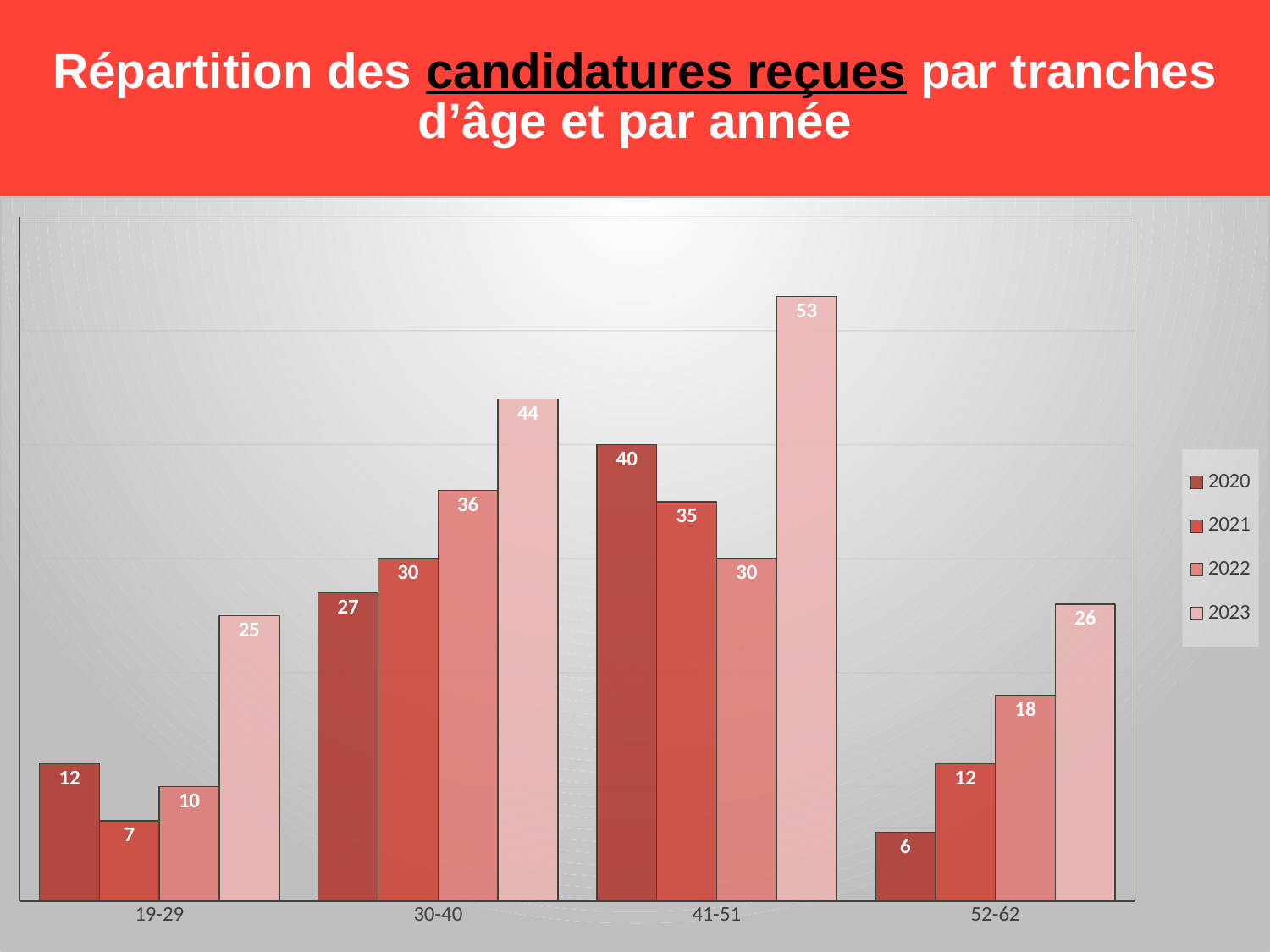

# Répartition des candidatures reçues par tranches d’âge et par année

### Chart

| Category | 2020 | 2021 | 2022 | 2023 |
|---|---|---|---|---|
| 19-29 | 12.0 | 7.0 | 10.0 | 25.0 |
| 30-40 | 27.0 | 30.0 | 36.0 | 44.0 |
| 41-51 | 40.0 | 35.0 | 30.0 | 53.0 |
| 52-62 | 6.0 | 12.0 | 18.0 | 26.0 |
4